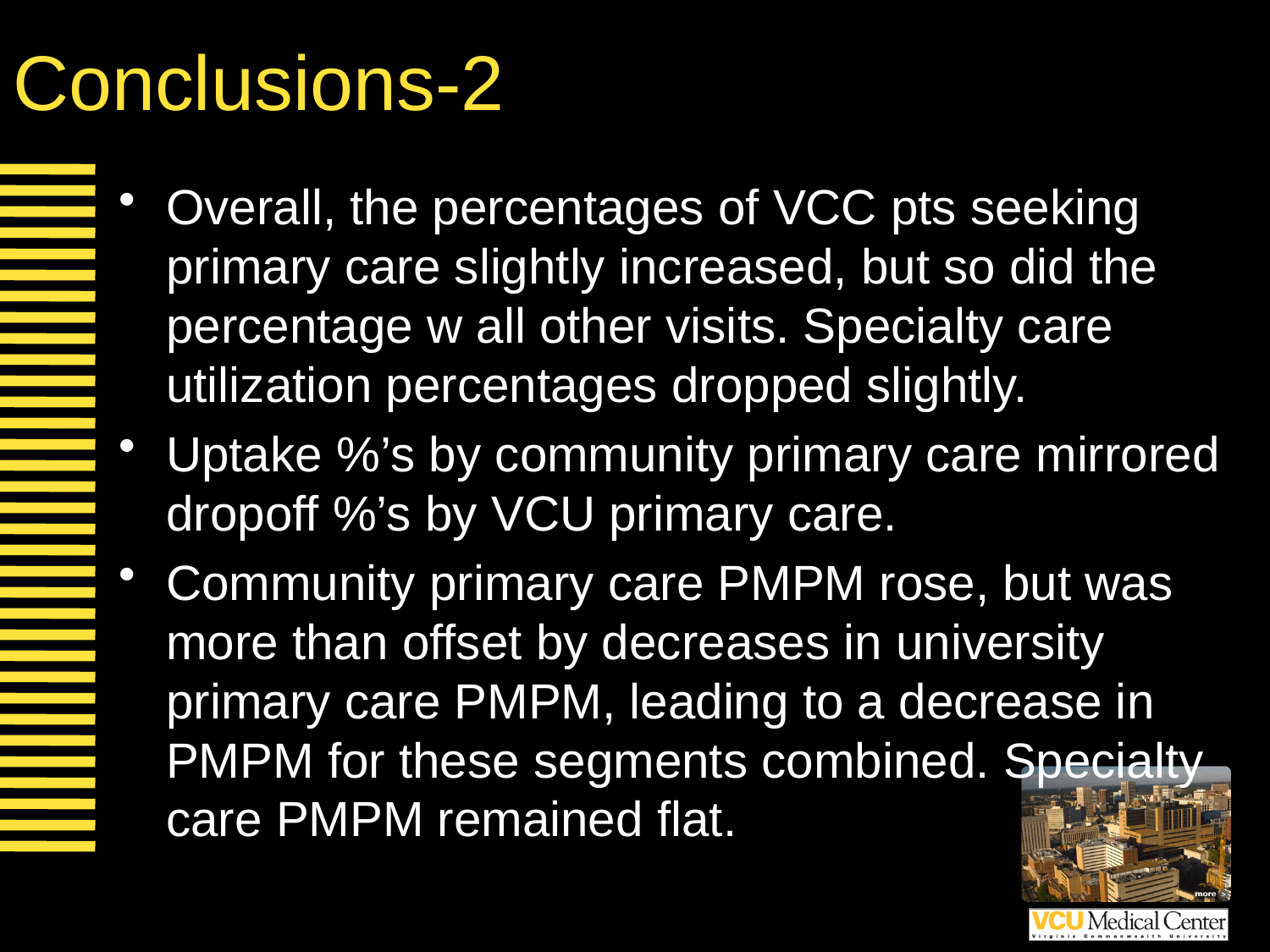

# Conclusions-2
Overall, the percentages of VCC pts seeking primary care slightly increased, but so did the percentage w all other visits. Specialty care utilization percentages dropped slightly.
Uptake %’s by community primary care mirrored dropoff %’s by VCU primary care.
Community primary care PMPM rose, but was more than offset by decreases in university primary care PMPM, leading to a decrease in PMPM for these segments combined. Specialty care PMPM remained flat.